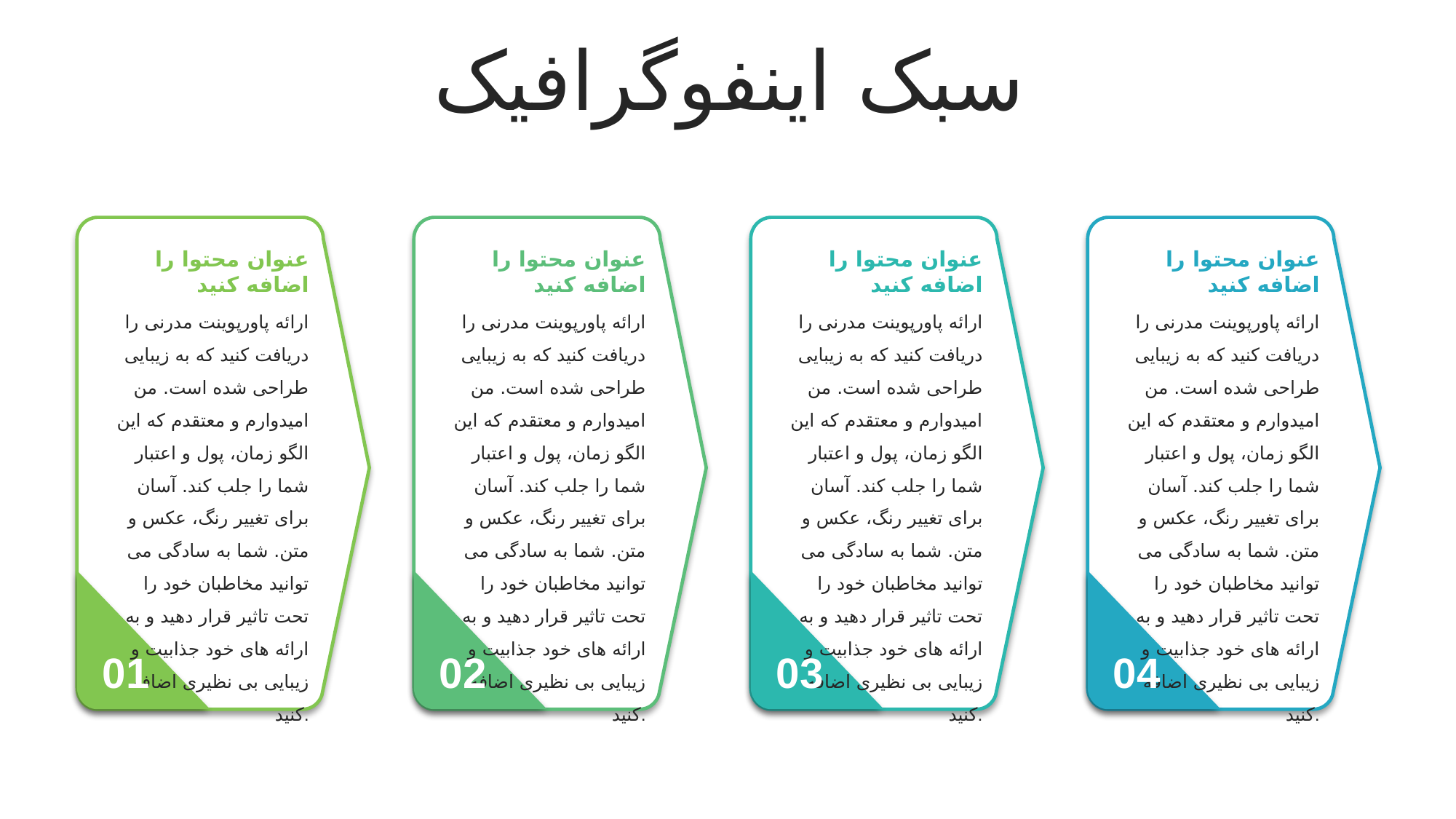

سبک اینفوگرافیک

عنوان محتوا را اضافه کنید
ارائه پاورپوینت مدرنی را دریافت کنید که به زیبایی طراحی شده است. من امیدوارم و معتقدم که این الگو زمان، پول و اعتبار شما را جلب کند. آسان برای تغییر رنگ، عکس و متن. شما به سادگی می توانید مخاطبان خود را تحت تاثیر قرار دهید و به ارائه های خود جذابیت و زیبایی بی نظیری اضافه کنید.
01

عنوان محتوا را اضافه کنید
ارائه پاورپوینت مدرنی را دریافت کنید که به زیبایی طراحی شده است. من امیدوارم و معتقدم که این الگو زمان، پول و اعتبار شما را جلب کند. آسان برای تغییر رنگ، عکس و متن. شما به سادگی می توانید مخاطبان خود را تحت تاثیر قرار دهید و به ارائه های خود جذابیت و زیبایی بی نظیری اضافه کنید.
02

عنوان محتوا را اضافه کنید
ارائه پاورپوینت مدرنی را دریافت کنید که به زیبایی طراحی شده است. من امیدوارم و معتقدم که این الگو زمان، پول و اعتبار شما را جلب کند. آسان برای تغییر رنگ، عکس و متن. شما به سادگی می توانید مخاطبان خود را تحت تاثیر قرار دهید و به ارائه های خود جذابیت و زیبایی بی نظیری اضافه کنید.
03

عنوان محتوا را اضافه کنید
ارائه پاورپوینت مدرنی را دریافت کنید که به زیبایی طراحی شده است. من امیدوارم و معتقدم که این الگو زمان، پول و اعتبار شما را جلب کند. آسان برای تغییر رنگ، عکس و متن. شما به سادگی می توانید مخاطبان خود را تحت تاثیر قرار دهید و به ارائه های خود جذابیت و زیبایی بی نظیری اضافه کنید.
04